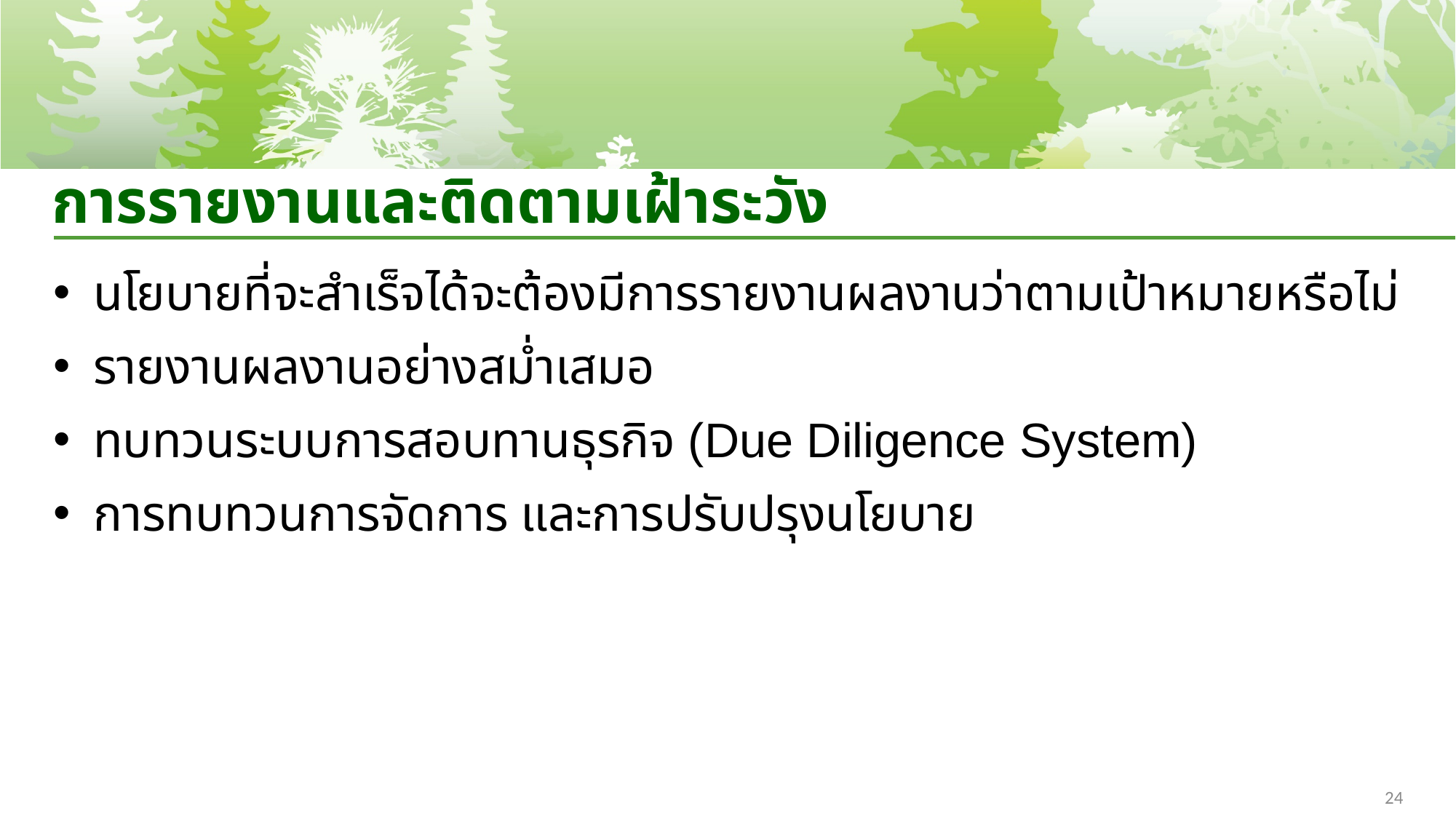

# การรายงานและติดตามเฝ้าระวัง
นโยบายที่จะสำเร็จได้จะต้องมีการรายงานผลงานว่าตามเป้าหมายหรือไม่
รายงานผลงานอย่างสม่ำเสมอ
ทบทวนระบบการสอบทานธุรกิจ (Due Diligence System)
การทบทวนการจัดการ และการปรับปรุงนโยบาย
24